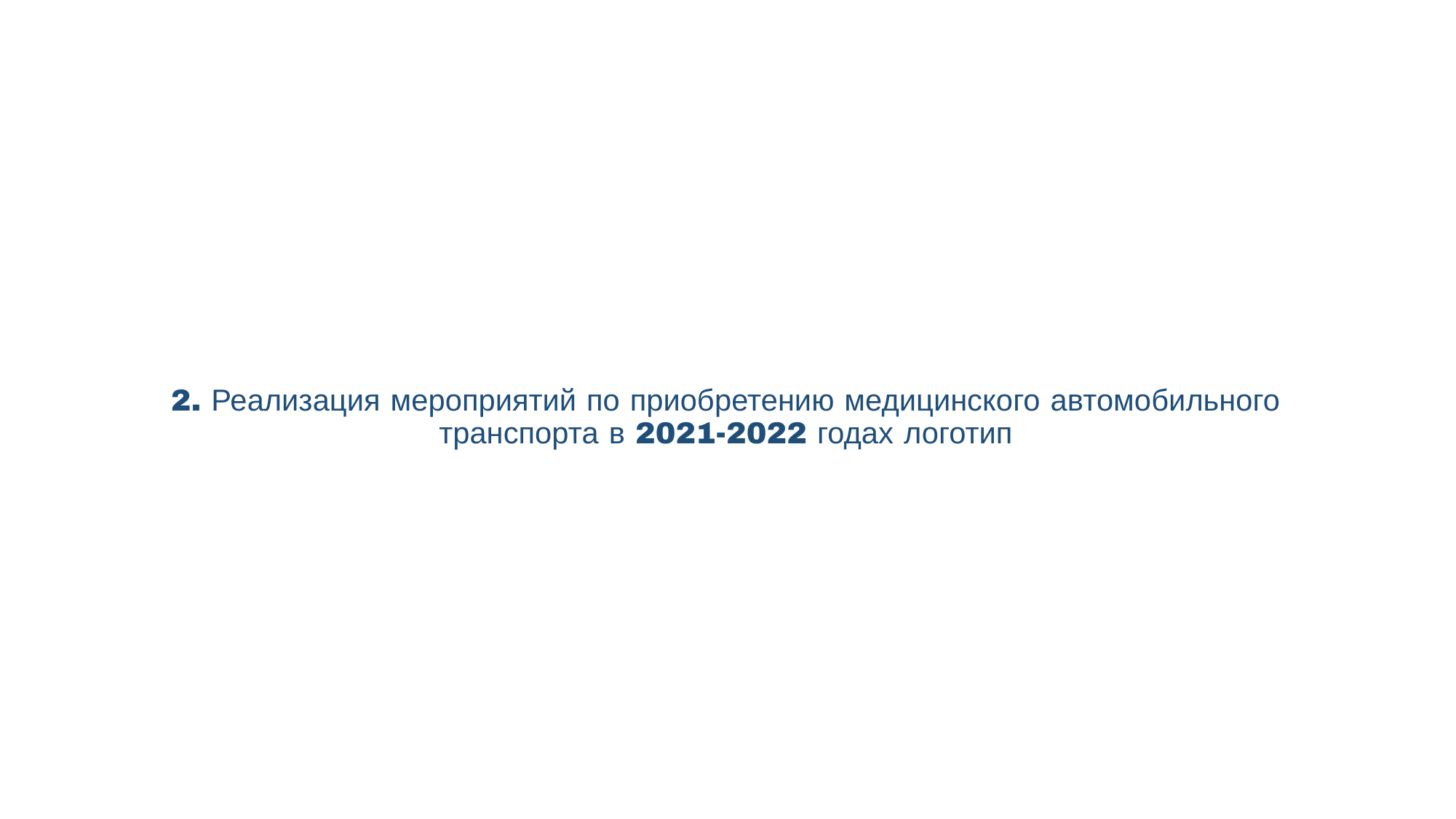

# 2. Реализация мероприятий по приобретению медицинского автомобильного транспорта в 2021-2022 годах логотип